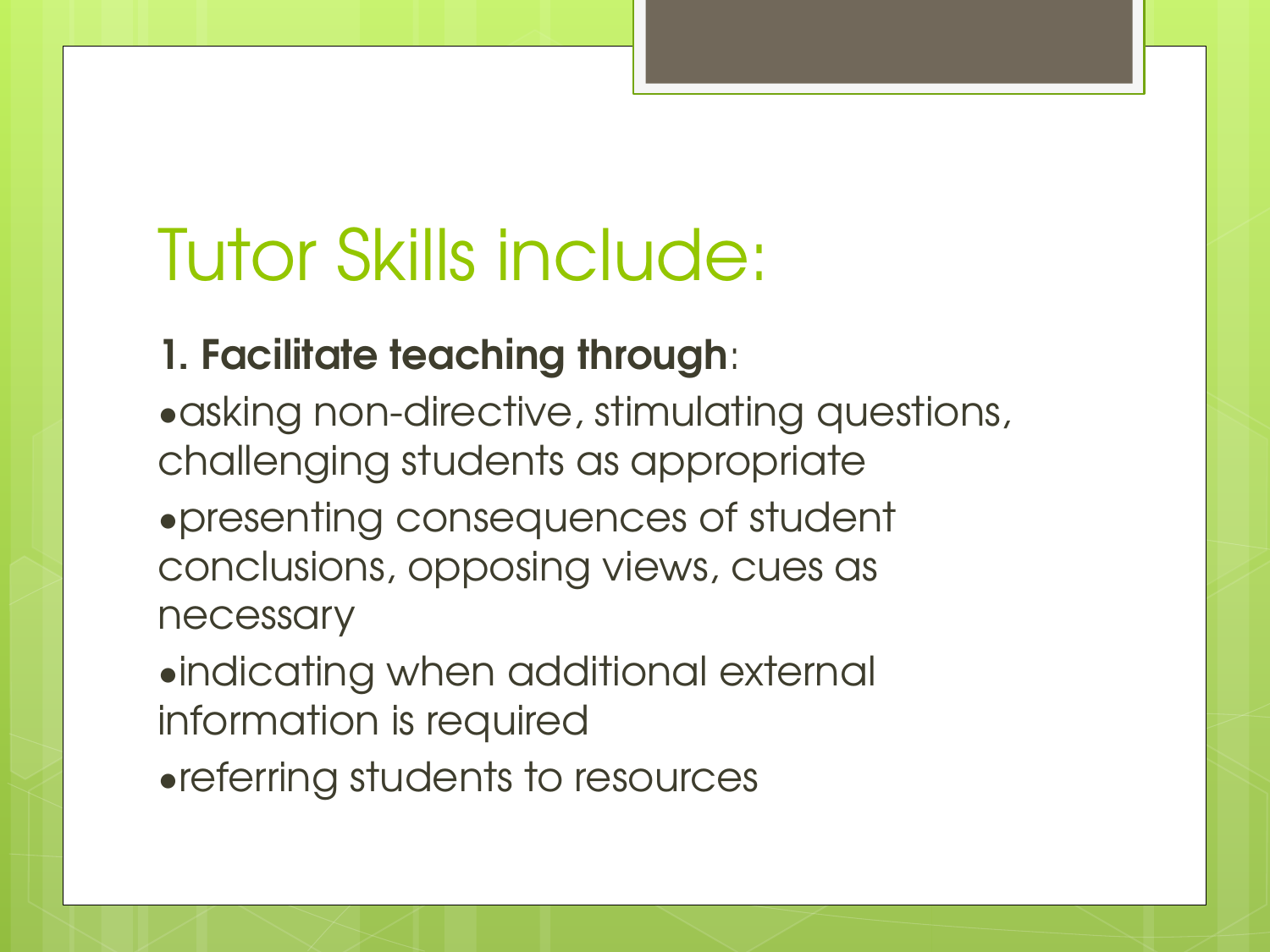

# Tutor Skills include:
1. Facilitate teaching through:
•asking non-directive, stimulating questions, challenging students as appropriate
•presenting consequences of student conclusions, opposing views, cues as necessary
•indicating when additional external information is required
•referring students to resources